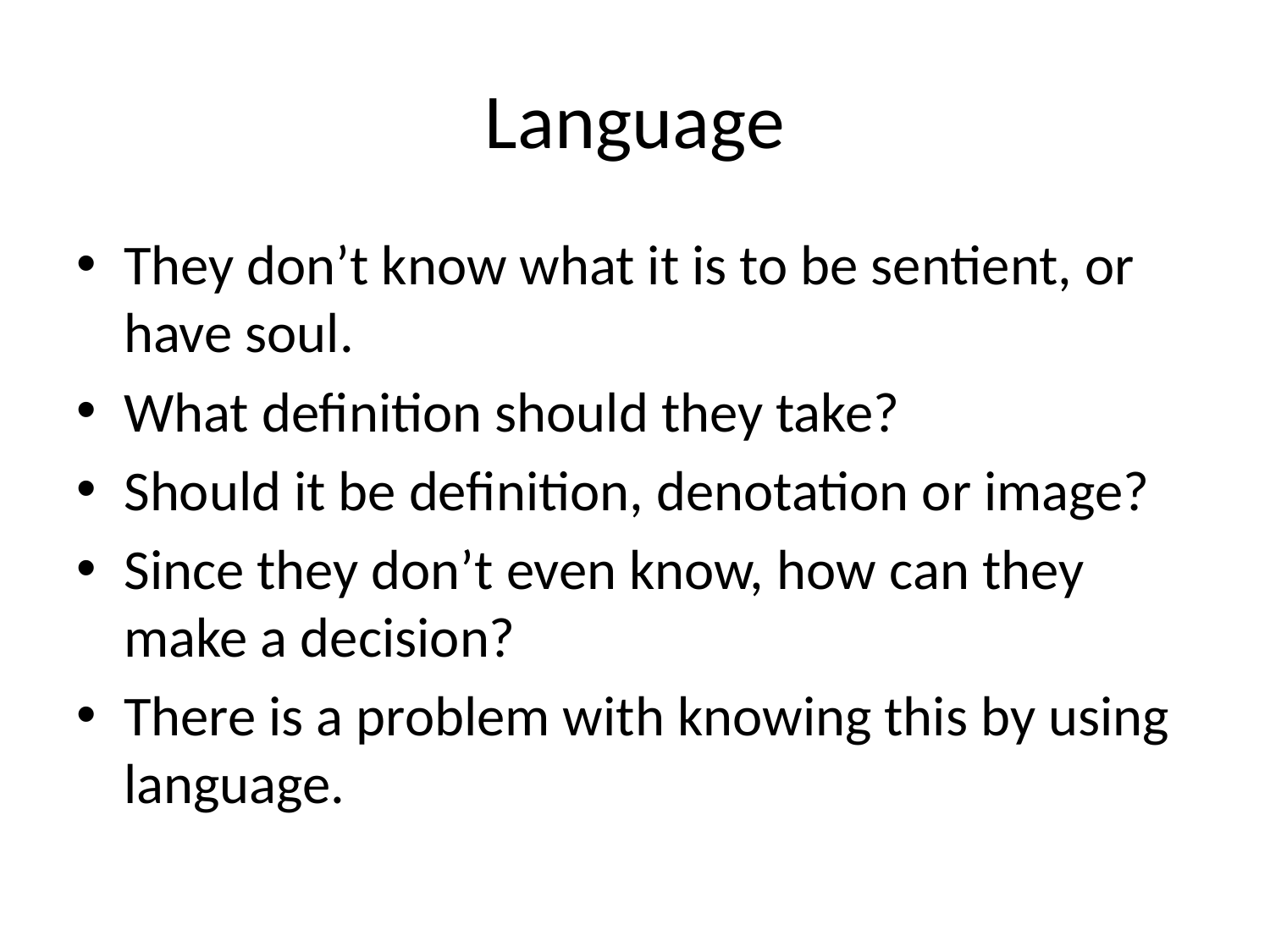

# Language
They don’t know what it is to be sentient, or have soul.
What definition should they take?
Should it be definition, denotation or image?
Since they don’t even know, how can they make a decision?
There is a problem with knowing this by using language.